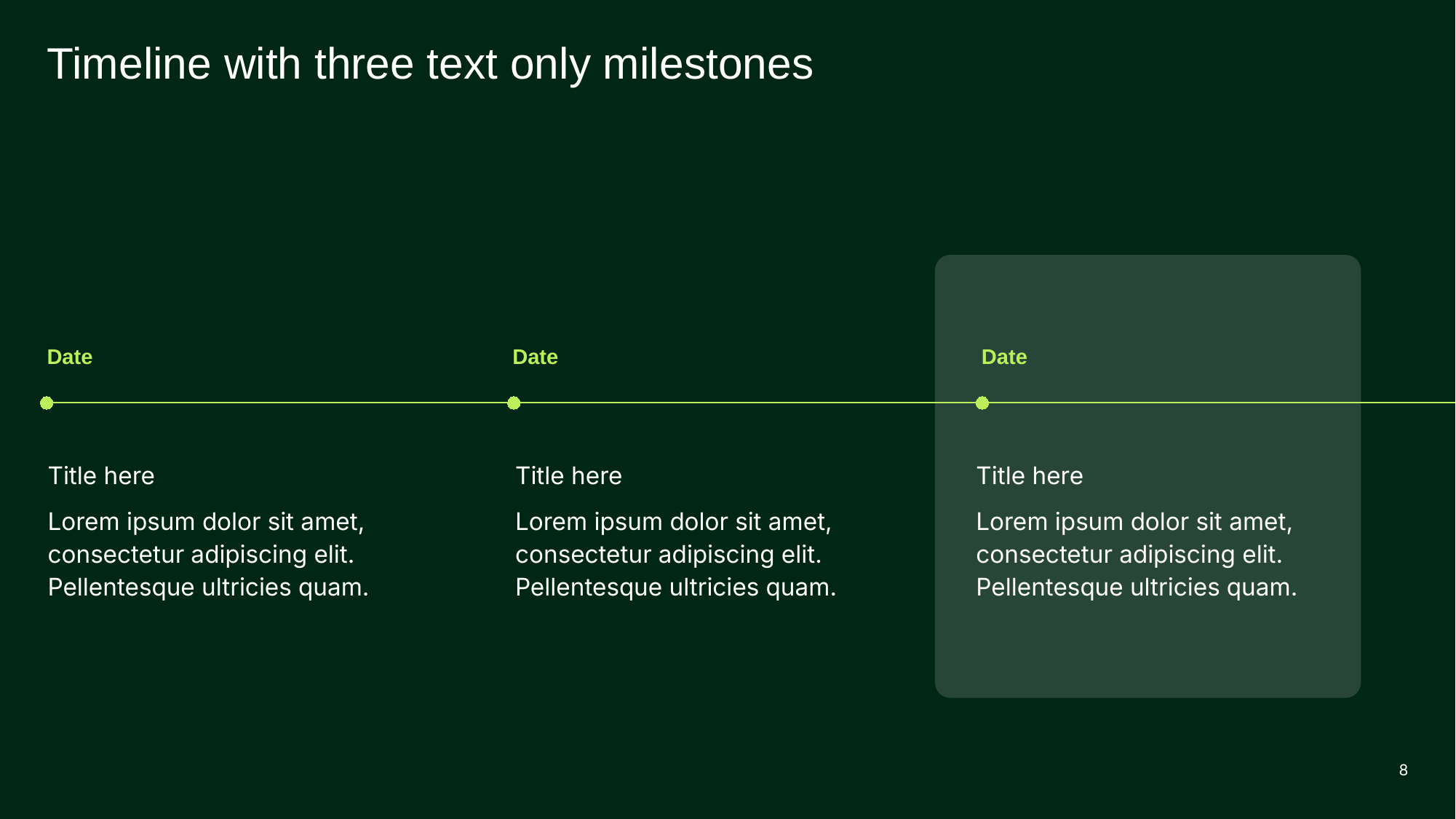

# Timeline with three text only milestones

Date
Date
Date

Title here
Lorem ipsum dolor sit amet, consectetur adipiscing elit. Pellentesque ultricies quam.
Title here
Lorem ipsum dolor sit amet, consectetur adipiscing elit. Pellentesque ultricies quam.
Title here
Lorem ipsum dolor sit amet, consectetur adipiscing elit. Pellentesque ultricies quam.
8